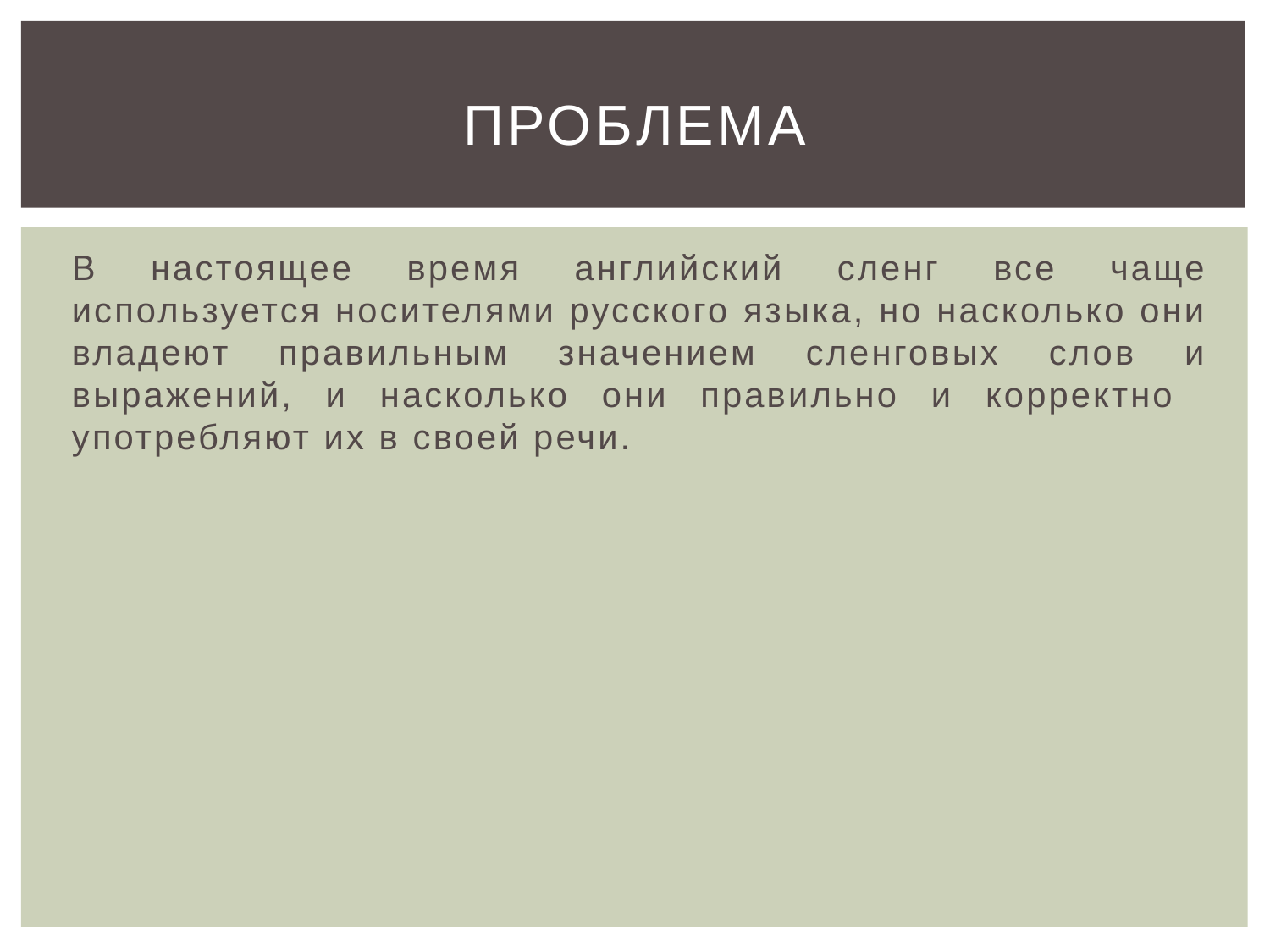

# Проблема
В настоящее время английский сленг все чаще используется носителями русского языка, но насколько они владеют правильным значением сленговых слов и выражений, и насколько они правильно и корректно  употребляют их в своей речи.